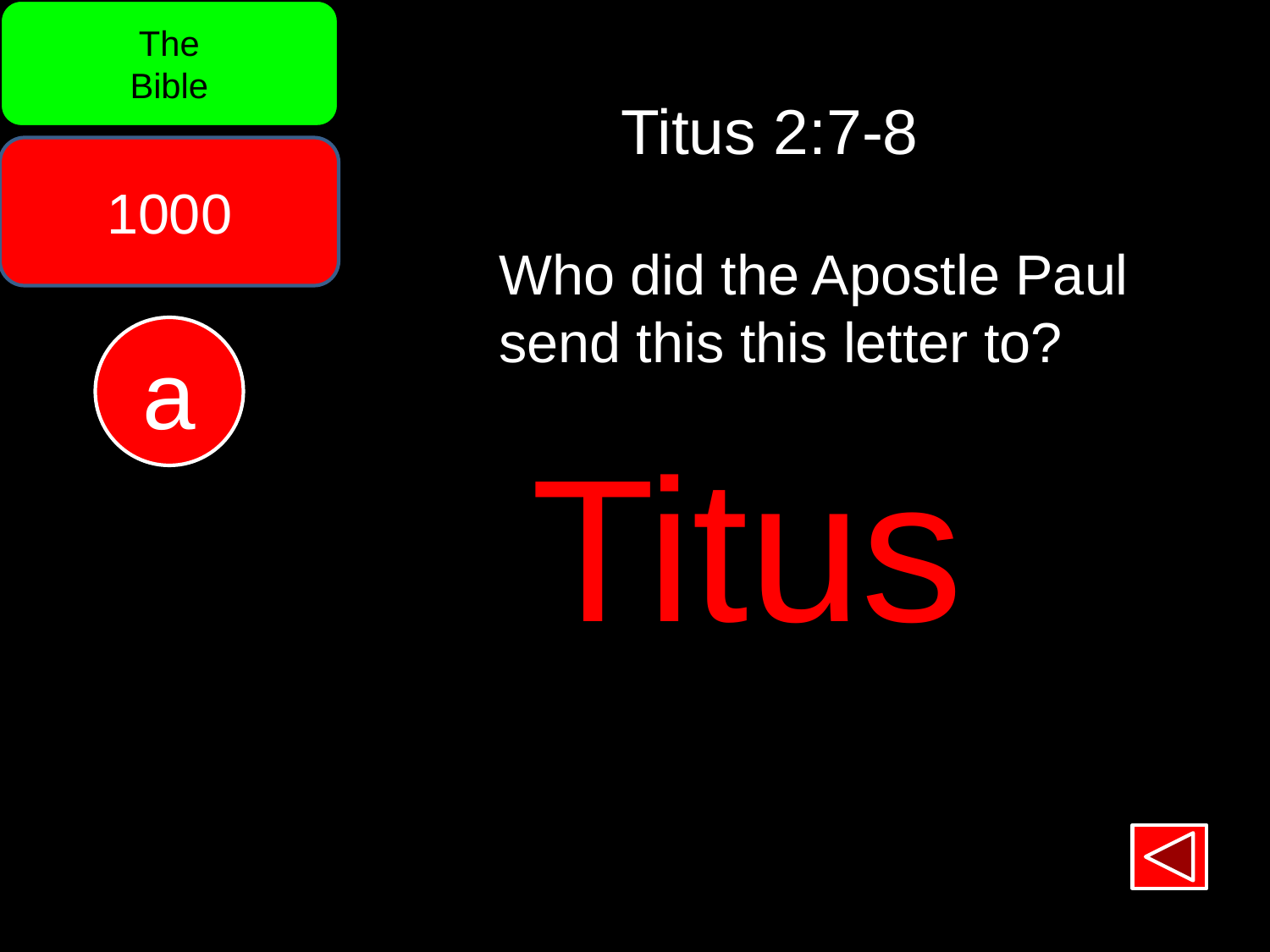

The
Bible
Titus 2:7-8
1000
Who did the Apostle Paul
send this this letter to?
a
Titus